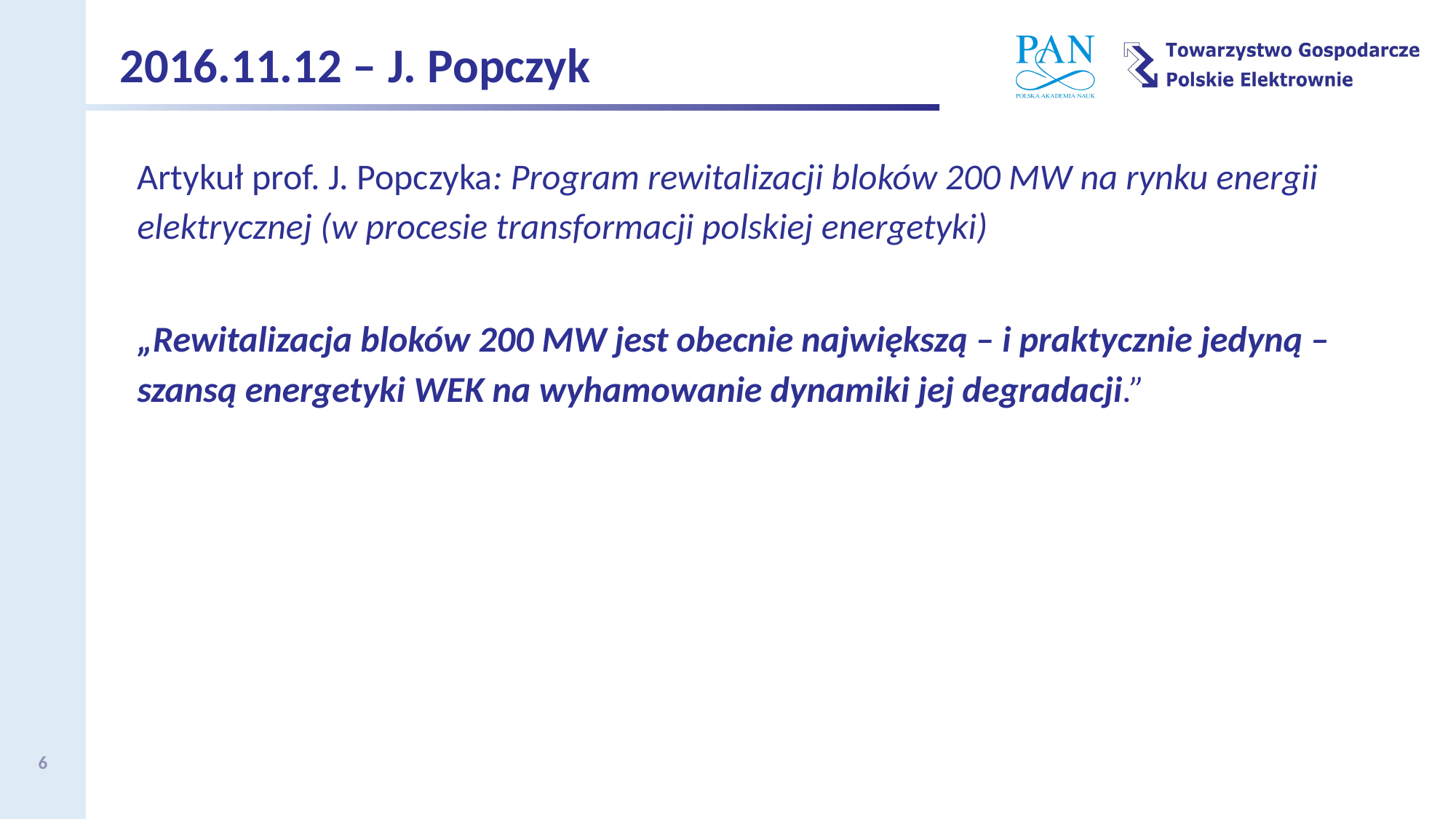

2016.11.12 – J. Popczyk
Artykuł prof. J. Popczyka: Program rewitalizacji bloków 200 MW na rynku energii elektrycznej (w procesie transformacji polskiej energetyki)

„Rewitalizacja bloków 200 MW jest obecnie największą – i praktycznie jedyną – szansą energetyki WEK na wyhamowanie dynamiki jej degradacji.”

6